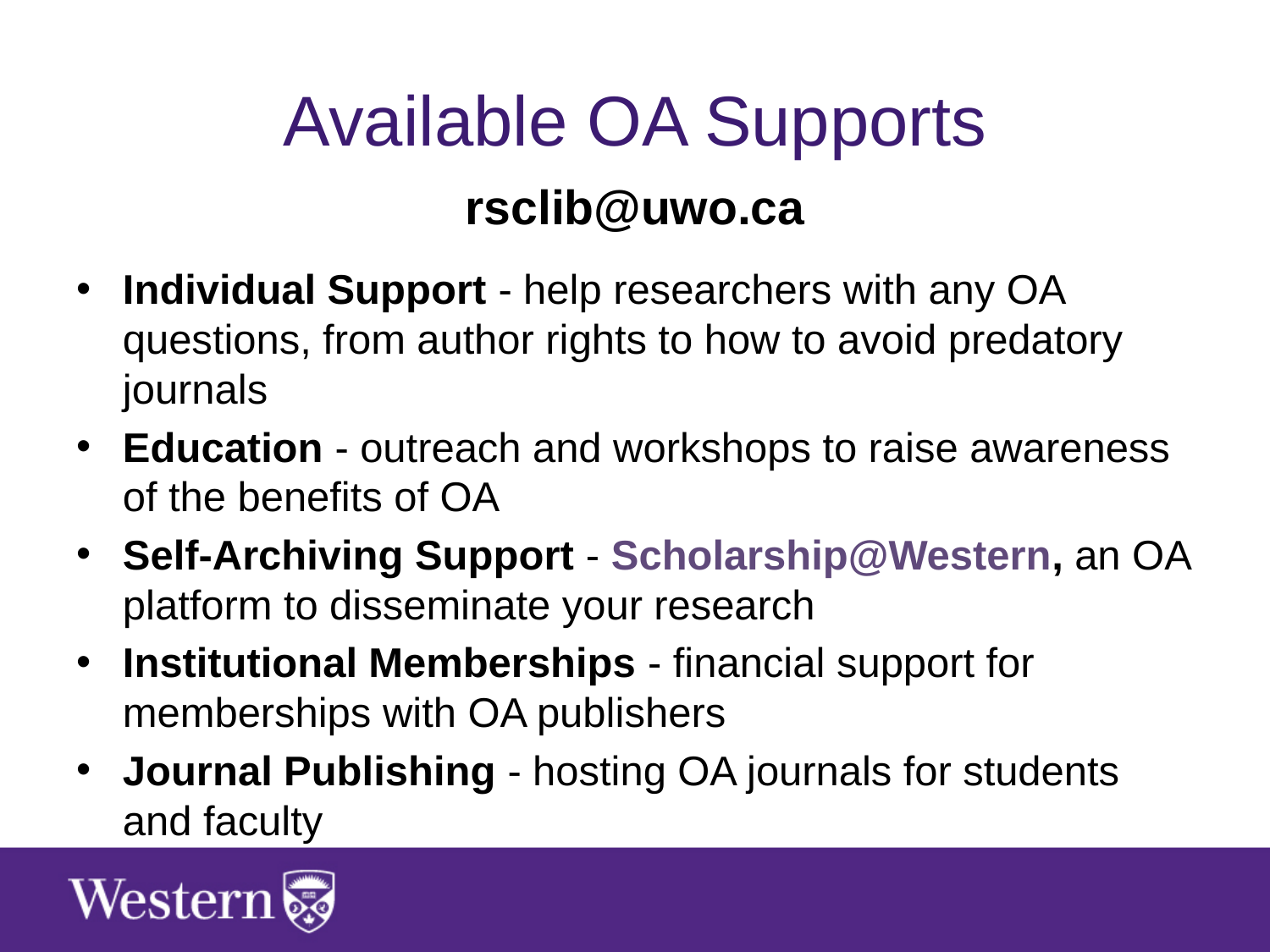

# Available OA Supports
rsclib@uwo.ca
Individual Support - help researchers with any OA questions, from author rights to how to avoid predatory journals
Education - outreach and workshops to raise awareness of the benefits of OA
Self-Archiving Support - Scholarship@Western, an OA platform to disseminate your research
Institutional Memberships - financial support for memberships with OA publishers
Journal Publishing - hosting OA journals for students and faculty